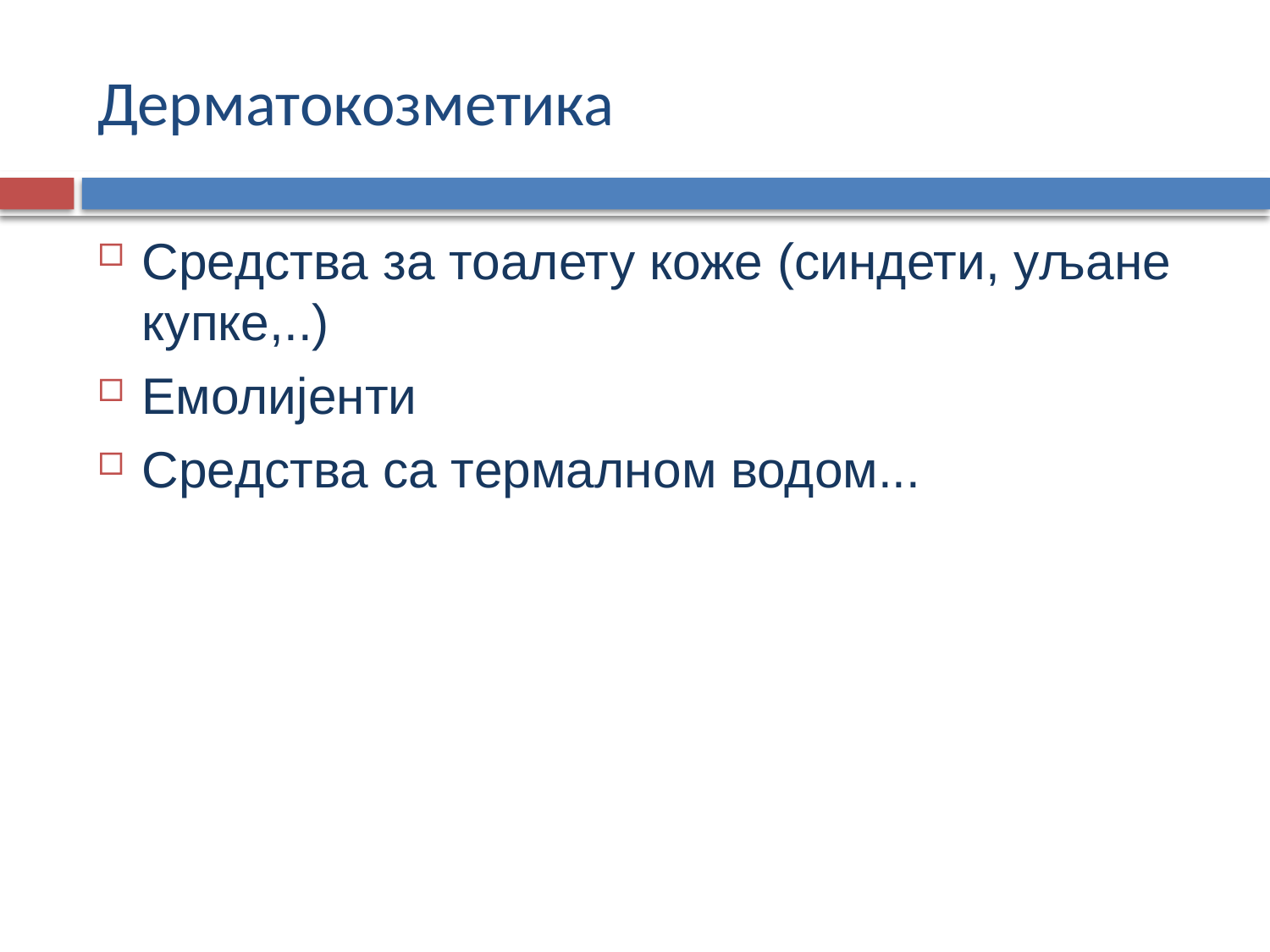

# Дерматокозметика
Средства за тоалету коже (синдети, уљане купке,..)
Емолијенти
Средства са термалном водом...